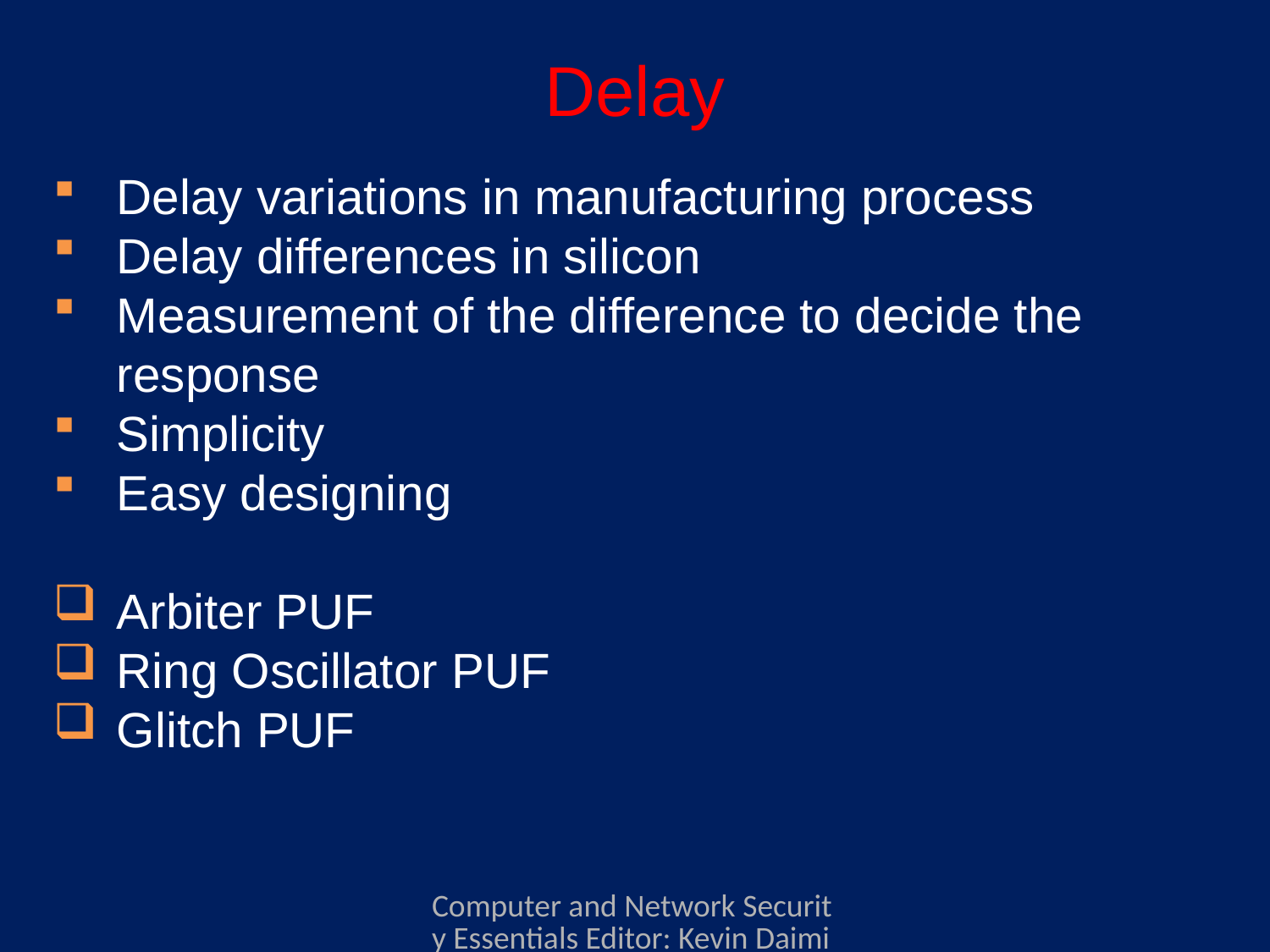

# Delay
Delay variations in manufacturing process
Delay differences in silicon
Measurement of the difference to decide the response
Simplicity
Easy designing

Arbiter PUF
Ring Oscillator PUF
Glitch PUF
Computer and Network Security Essentials Editor: Kevin Daimi Associate Editors: Guillermo Francia, Levent Ertaul, Luis H. Encinas, Eman El-Sheikh Published by Springer